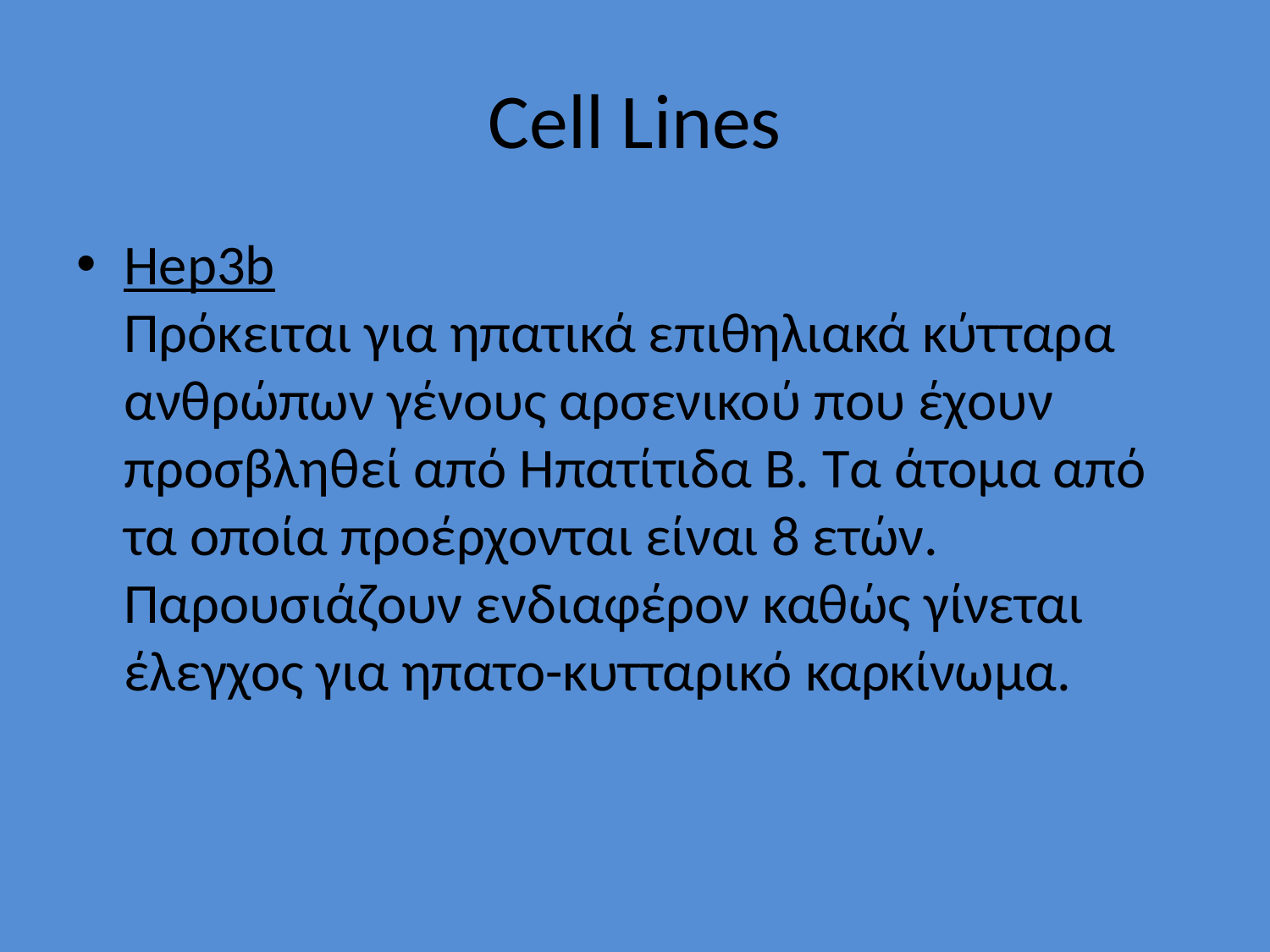

# Cell Lines
Hep3b
Πρόκειται για ηπατικά επιθηλιακά κύτταρα ανθρώπων γένους αρσενικού που έχουν προσβληθεί από Ηπατίτιδα Β. Τα άτομα από τα οποία προέρχονται είναι 8 ετών. Παρουσιάζουν ενδιαφέρον καθώς γίνεται έλεγχος για ηπατο-κυτταρικό καρκίνωμα.